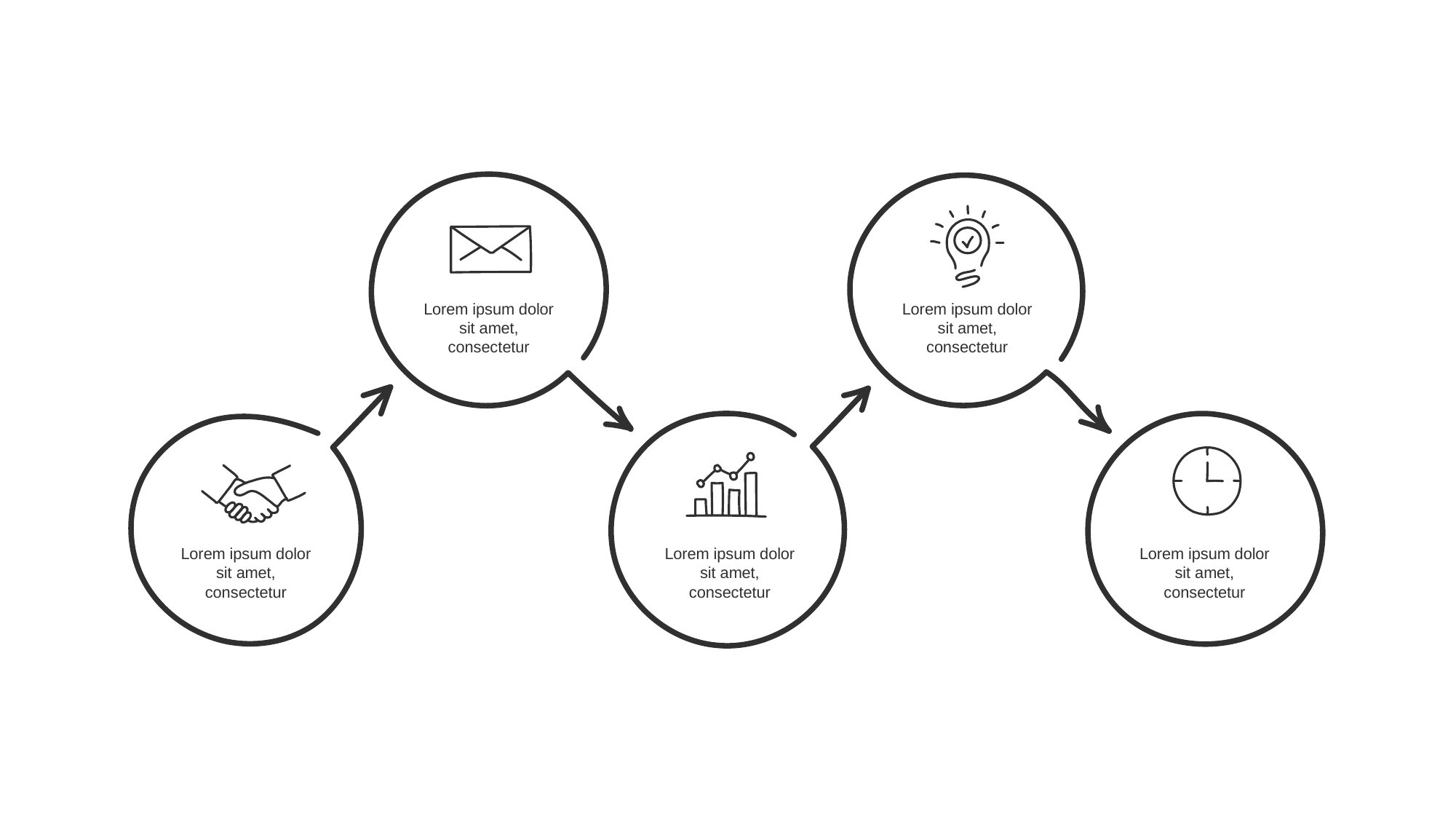

Lorem ipsum dolor sit amet, consectetur
Lorem ipsum dolor sit amet, consectetur

Lorem ipsum dolor sit amet, consectetur
Lorem ipsum dolor sit amet, consectetur
Lorem ipsum dolor sit amet, consectetur